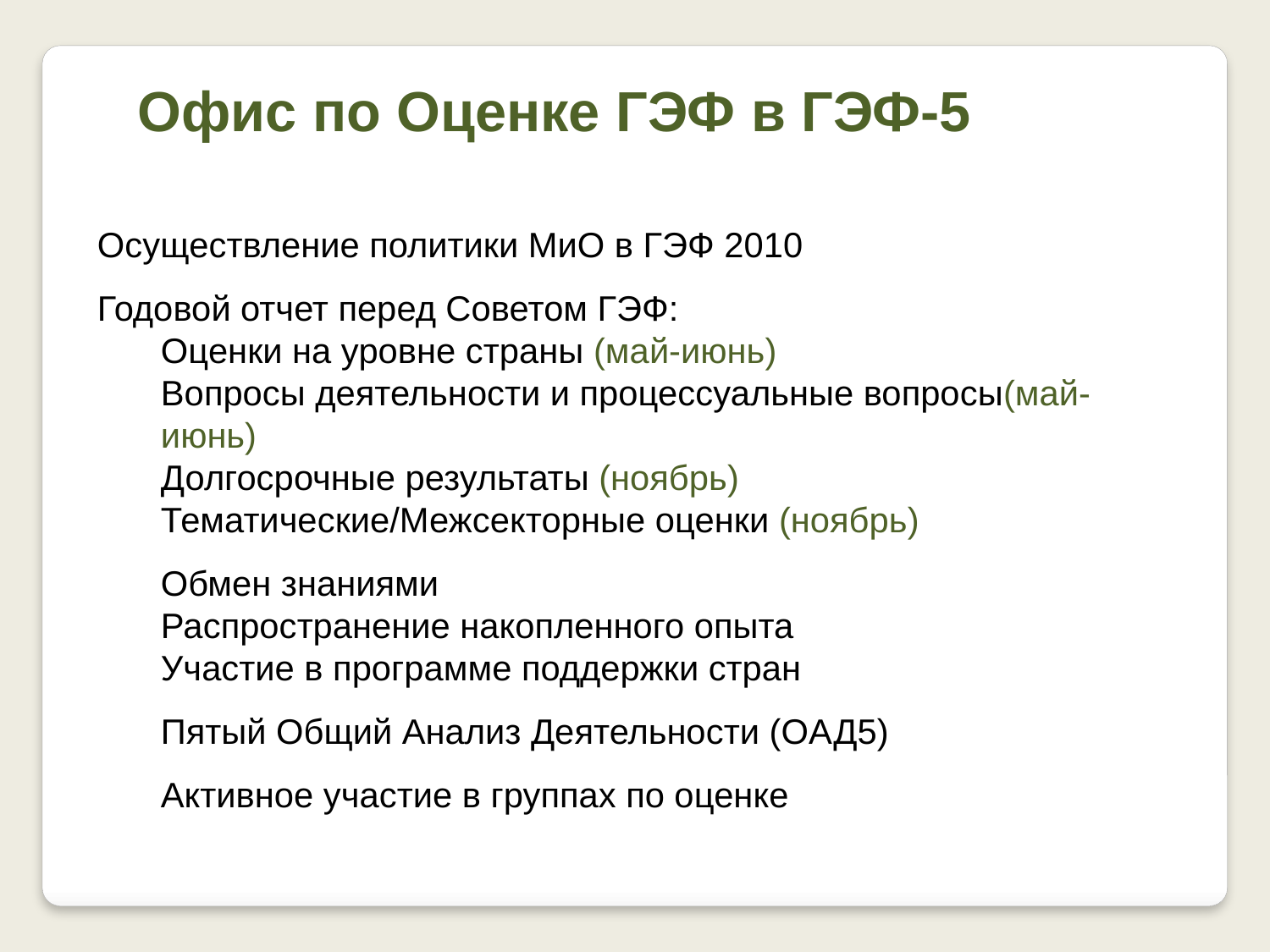

Офис по Оценке ГЭФ в ГЭФ-5
Осуществление политики МиО в ГЭФ 2010
Годовой отчет перед Советом ГЭФ:
Оценки на уровне страны (май-июнь)
Вопросы деятельности и процессуальные вопросы(май-июнь)
Долгосрочные результаты (ноябрь)
Тематические/Межсекторные оценки (ноябрь)
Обмен знаниями
Распространение накопленного опыта
Участие в программе поддержки стран
Пятый Общий Анализ Деятельности (OАД5)
Активное участие в группах по оценке